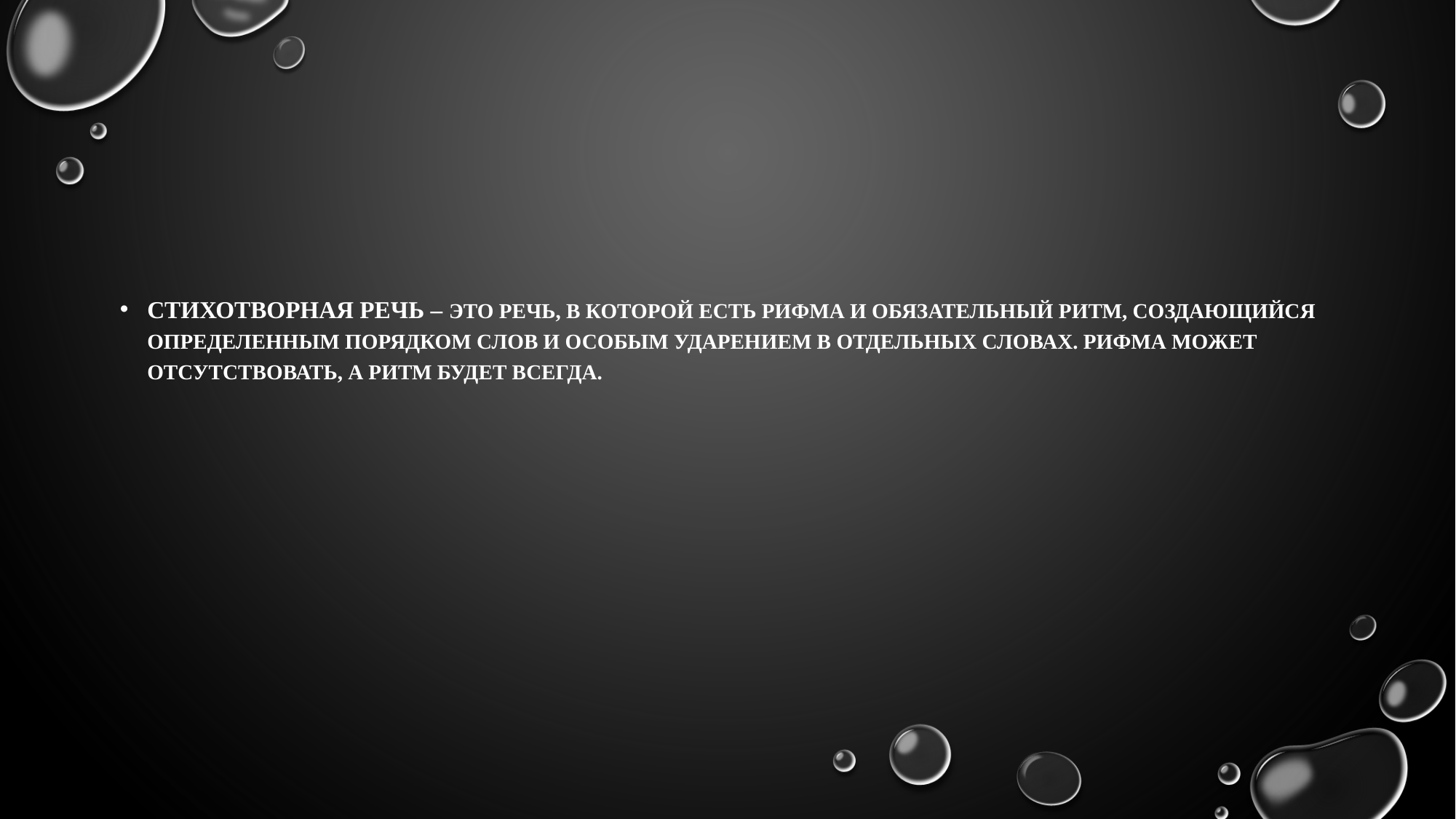

Стихотворная речь – это речь, в которой есть рифма и обязательный ритм, создающийся определенным порядком слов и особым ударением в отдельных словах. Рифма может отсутствовать, а ритм будет всегда.